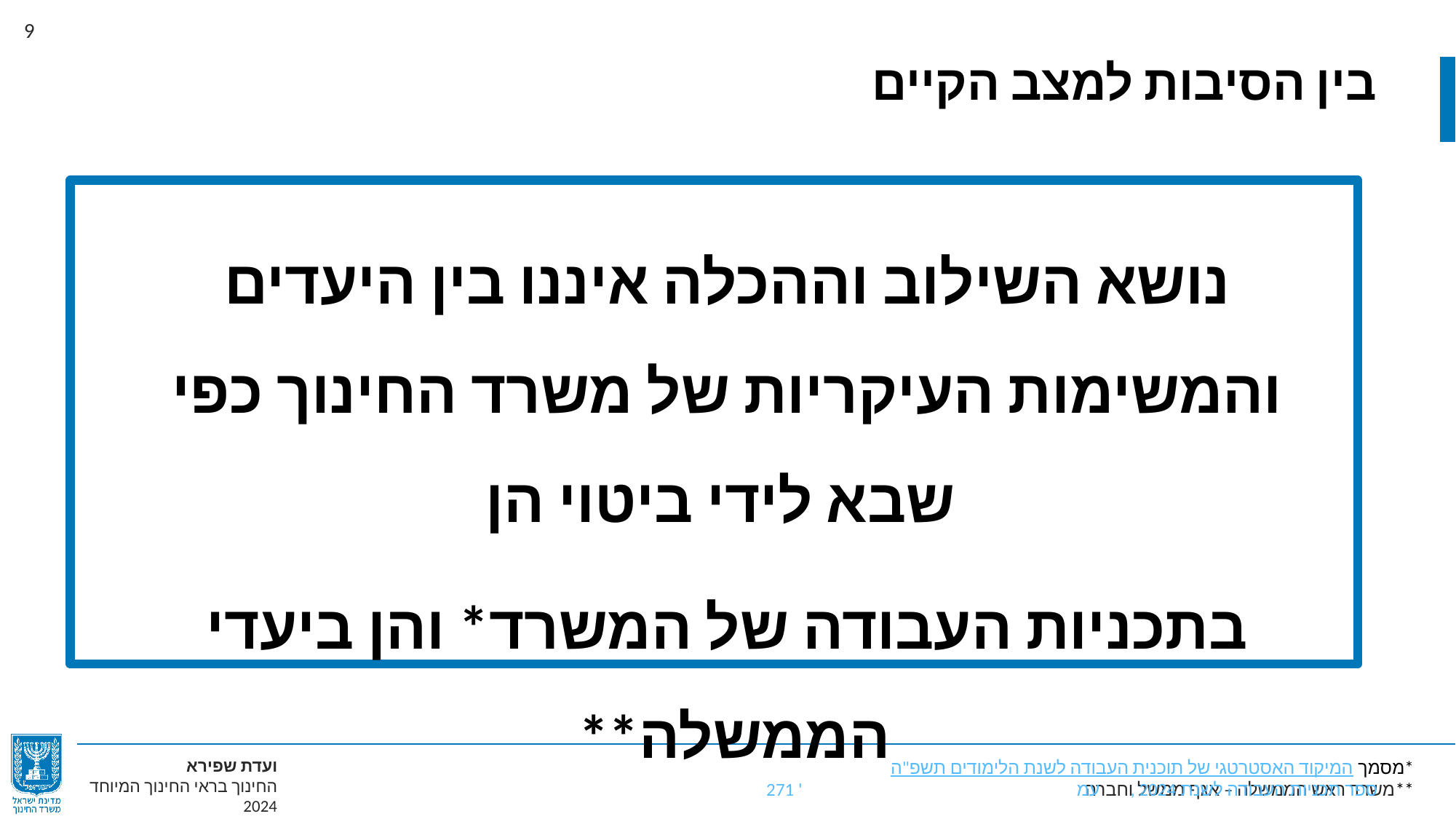

בין הסיבות למצב הקיים
נושא השילוב וההכלה איננו בין היעדים והמשימות העיקריות של משרד החינוך כפי שבא לידי ביטוי הן
בתכניות העבודה של המשרד* והן ביעדי הממשלה**
(הקמת הוועדה מהווה איתות חיובי)

*מסמך המיקוד האסטרטגי של תוכנית העבודה לשנת הלימודים תשפ"ה
**משרד ראש הממשלה – אגף ממשל וחברה ספר תכניות העבודה לשנת 2024 , עמ' 271